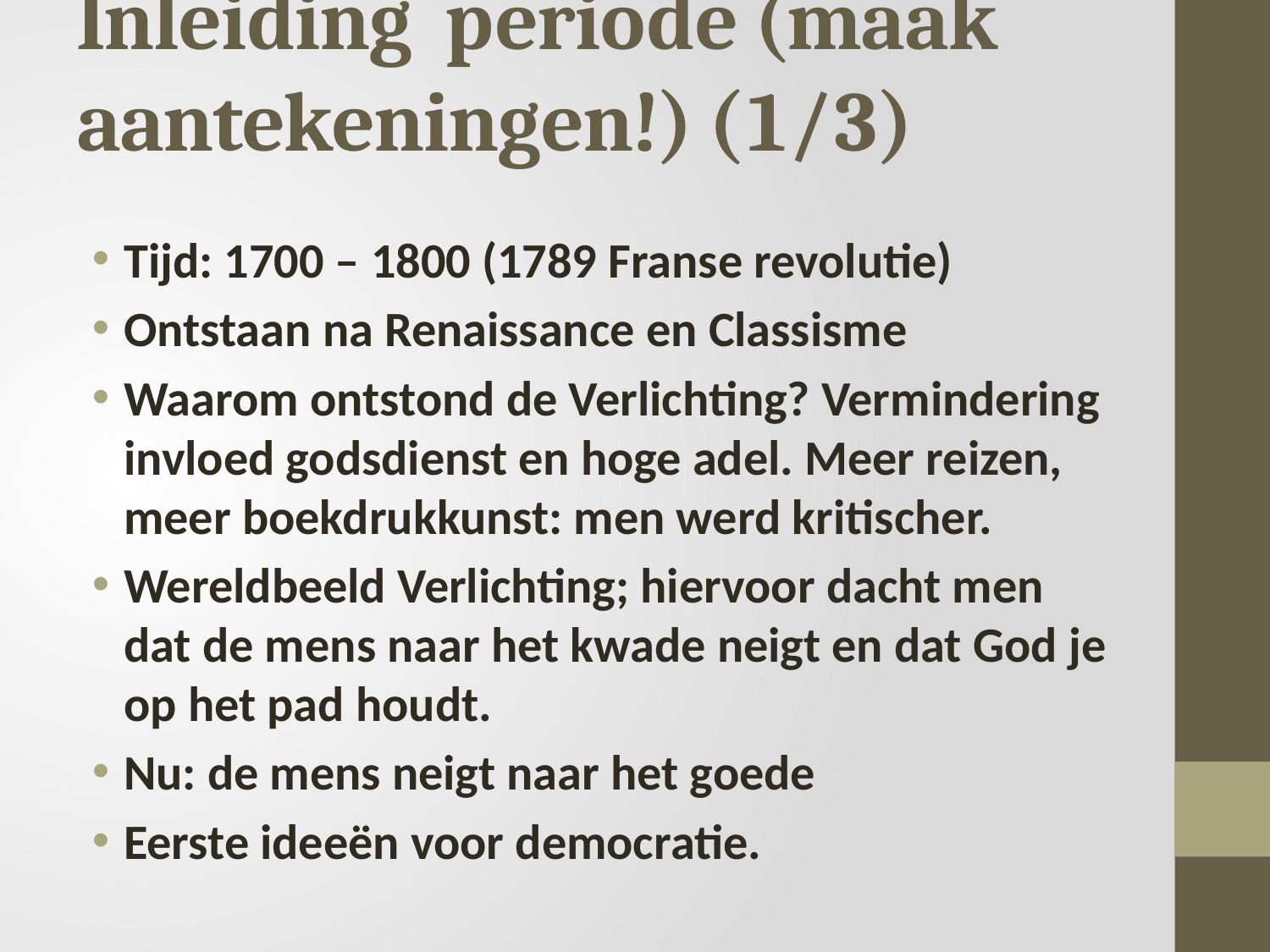

# Inleiding  periode (maak aantekeningen!) (1/3)
Tijd: 1700 – 1800 (1789 Franse revolutie)
Ontstaan na Renaissance en Classisme
Waarom ontstond de Verlichting? Vermindering invloed godsdienst en hoge adel. Meer reizen, meer boekdrukkunst: men werd kritischer.
Wereldbeeld Verlichting; hiervoor dacht men dat de mens naar het kwade neigt en dat God je op het pad houdt.
Nu: de mens neigt naar het goede
Eerste ideeën voor democratie.